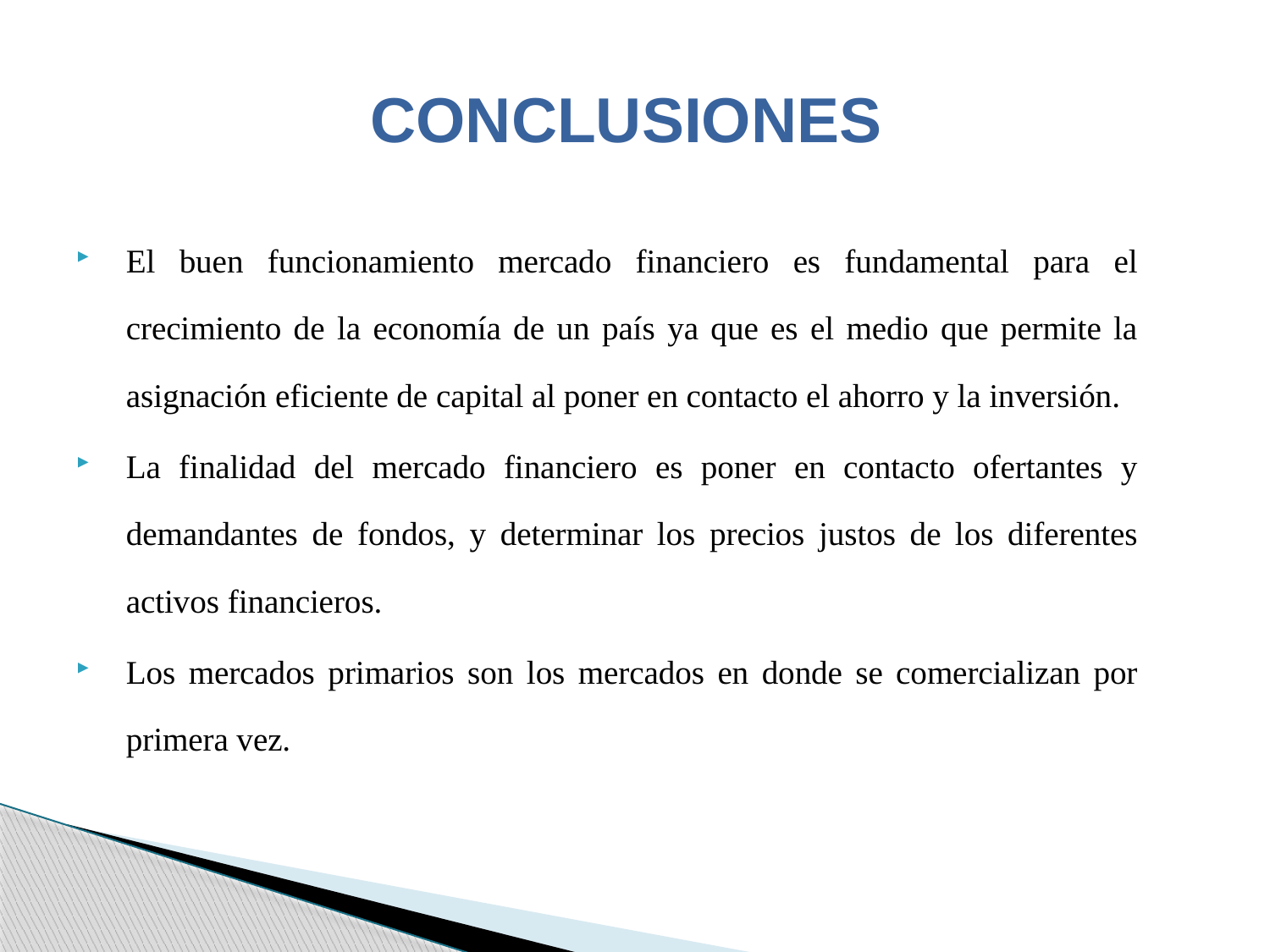

# CONCLUSIONES
El buen funcionamiento mercado financiero es fundamental para el crecimiento de la economía de un país ya que es el medio que permite la asignación eficiente de capital al poner en contacto el ahorro y la inversión.
La finalidad del mercado financiero es poner en contacto ofertantes y demandantes de fondos, y determinar los precios justos de los diferentes activos financieros.
Los mercados primarios son los mercados en donde se comercializan por primera vez.